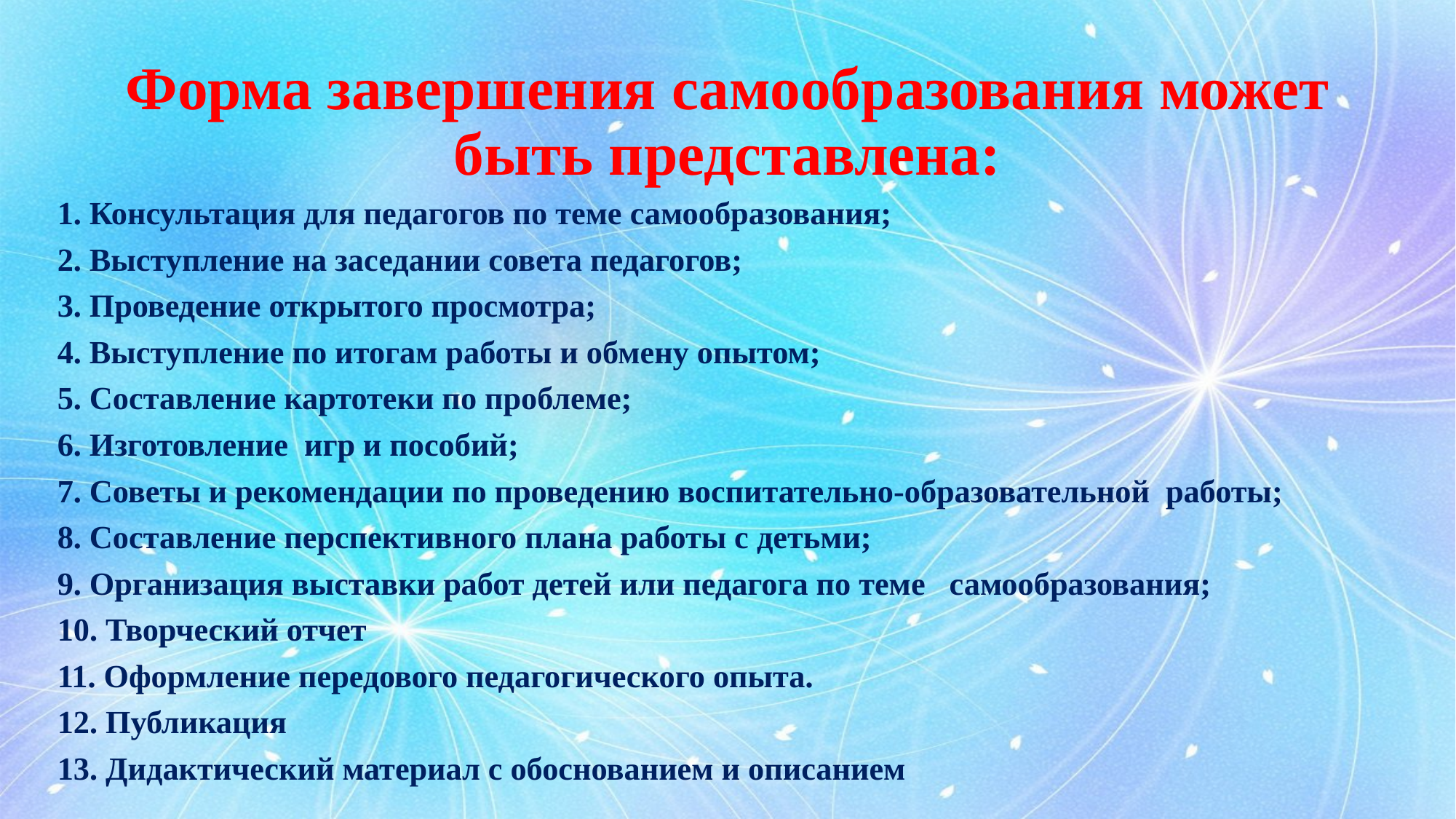

# Форма завершения самообразования может быть представлена:
1. Консультация для педагогов по теме самообразования;
2. Выступление на заседании совета педагогов;
3. Проведение открытого просмотра;
4. Выступление по итогам работы и обмену опытом;
5. Составление картотеки по проблеме;
6. Изготовление  игр и пособий;
7. Советы и рекомендации по проведению воспитательно-образовательной  работы;
8. Составление перспективного плана работы с детьми;
9. Организация выставки работ детей или педагога по теме   самообразования;
10. Творческий отчет
11. Оформление передового педагогического опыта.
12. Публикация
13. Дидактический материал с обоснованием и описанием